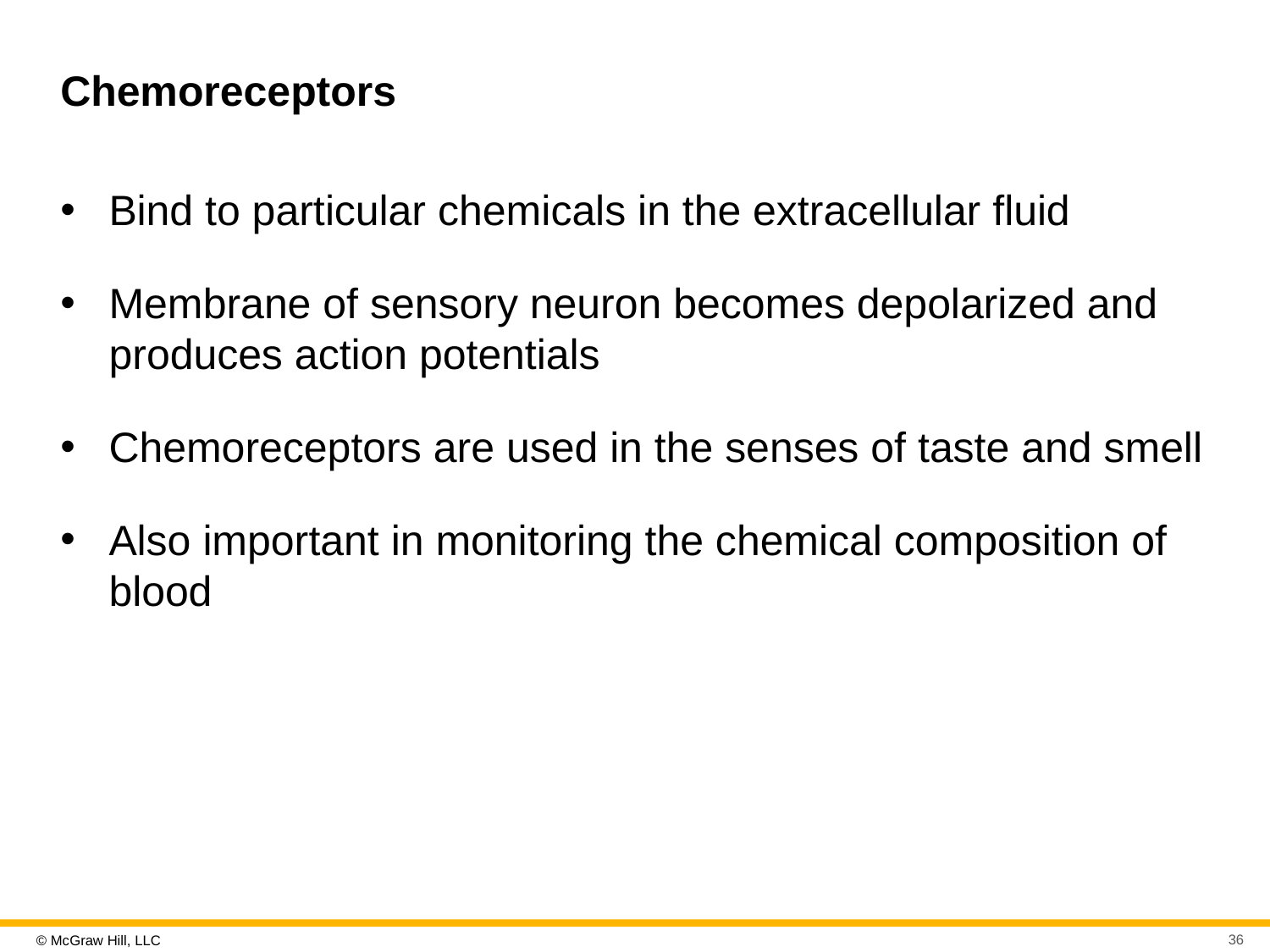

# Chemoreceptors
Bind to particular chemicals in the extracellular fluid
Membrane of sensory neuron becomes depolarized and produces action potentials
Chemoreceptors are used in the senses of taste and smell
Also important in monitoring the chemical composition of blood
36